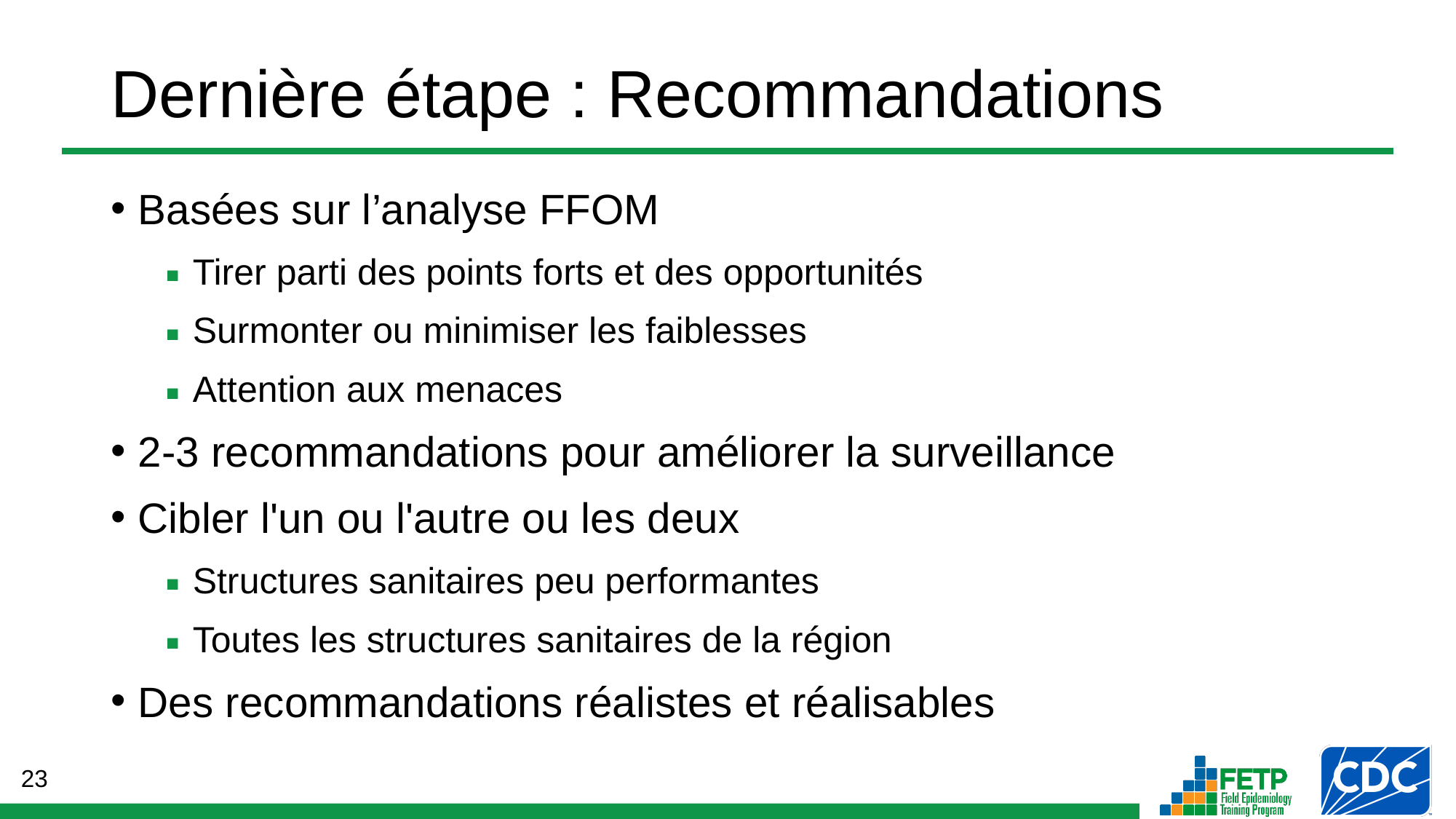

# Dernière étape : Recommandations
Basées sur l’analyse FFOM
Tirer parti des points forts et des opportunités
Surmonter ou minimiser les faiblesses
Attention aux menaces
2-3 recommandations pour améliorer la surveillance
Cibler l'un ou l'autre ou les deux
Structures sanitaires peu performantes
Toutes les structures sanitaires de la région
Des recommandations réalistes et réalisables